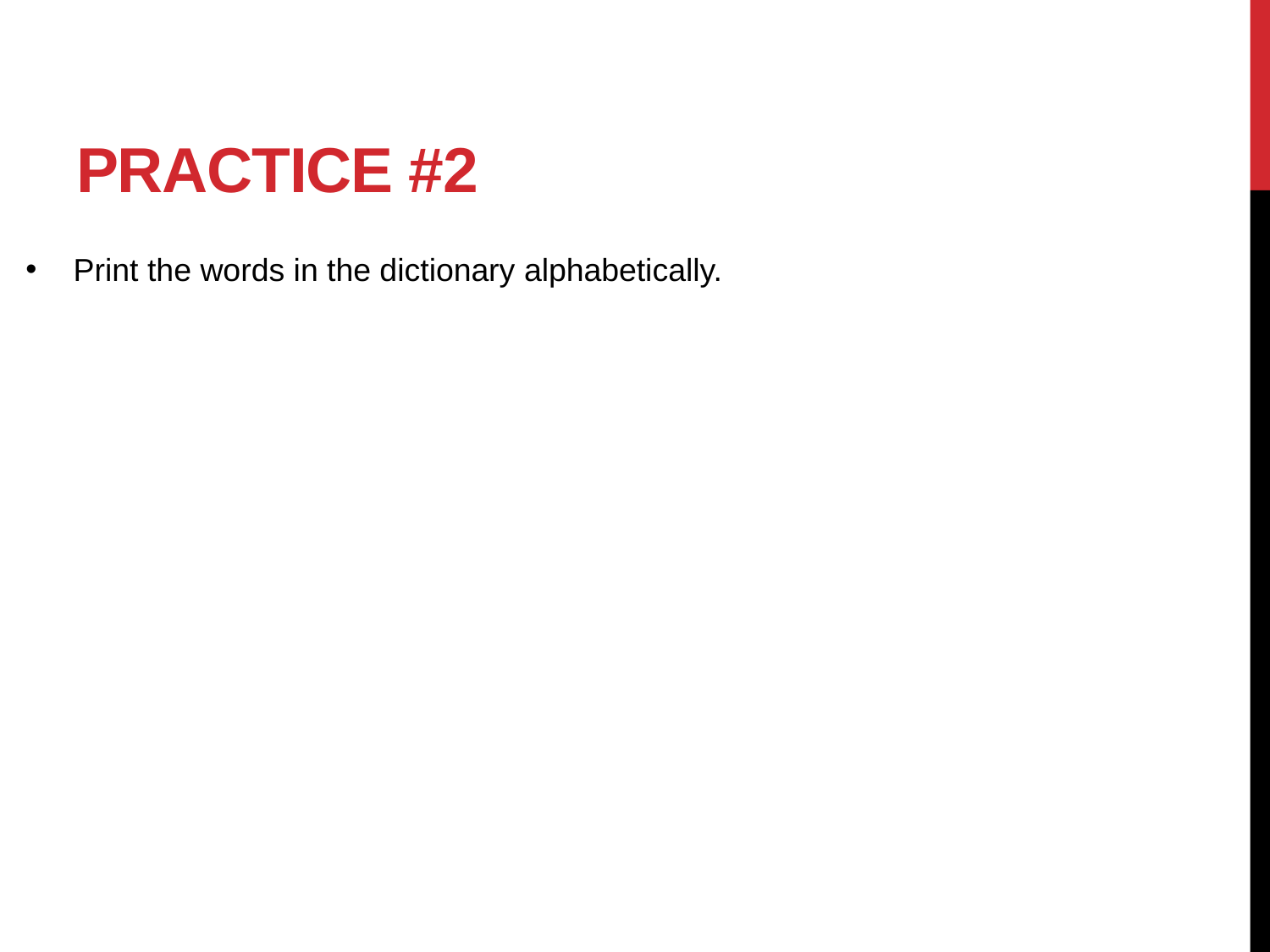

# Practice #2
Print the words in the dictionary alphabetically.